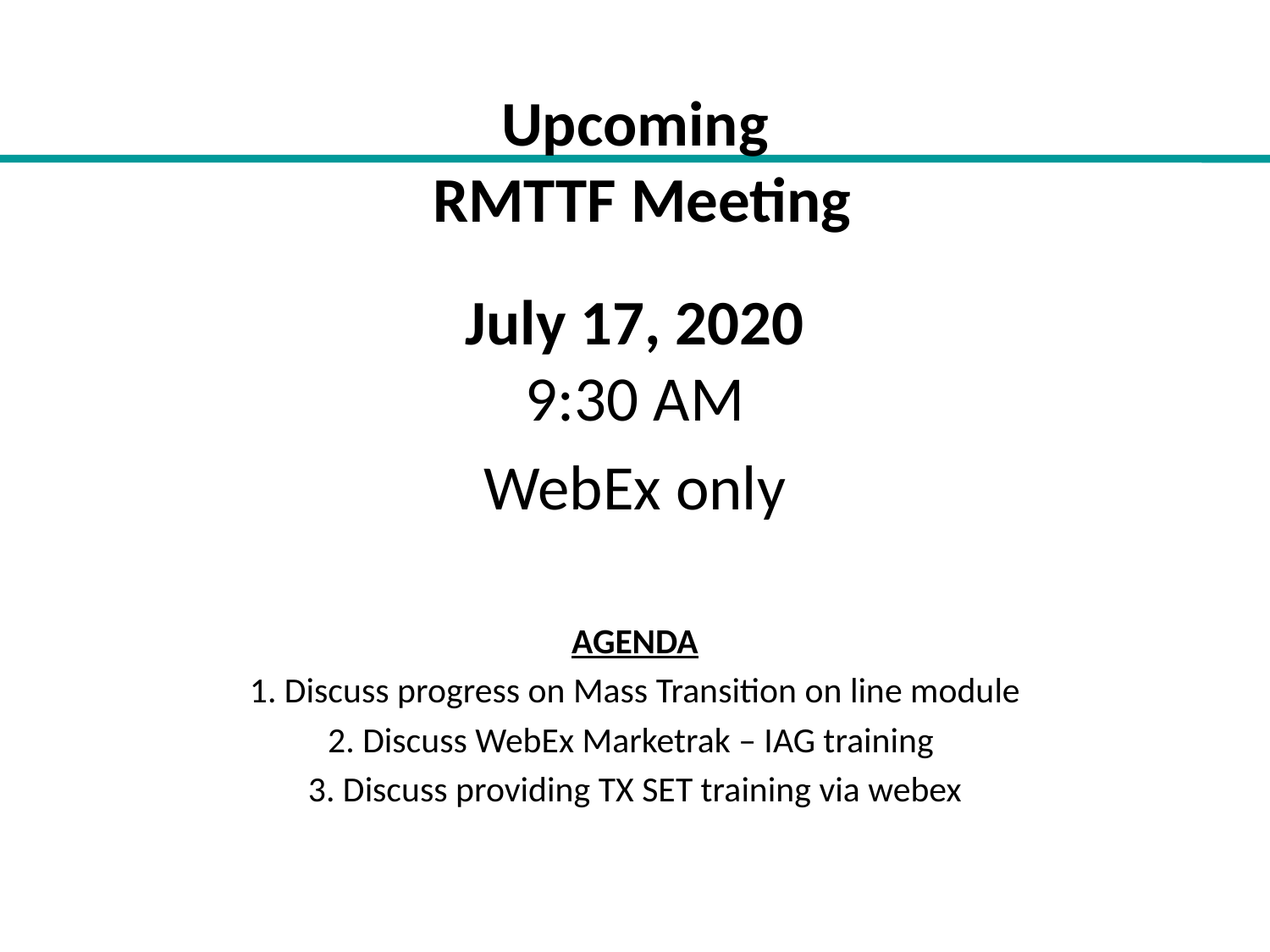

# Upcoming RMTTF Meeting
July 17, 2020
9:30 AM
WebEx only

AGENDA
1. Discuss progress on Mass Transition on line module
2. Discuss WebEx Marketrak – IAG training
3. Discuss providing TX SET training via webex